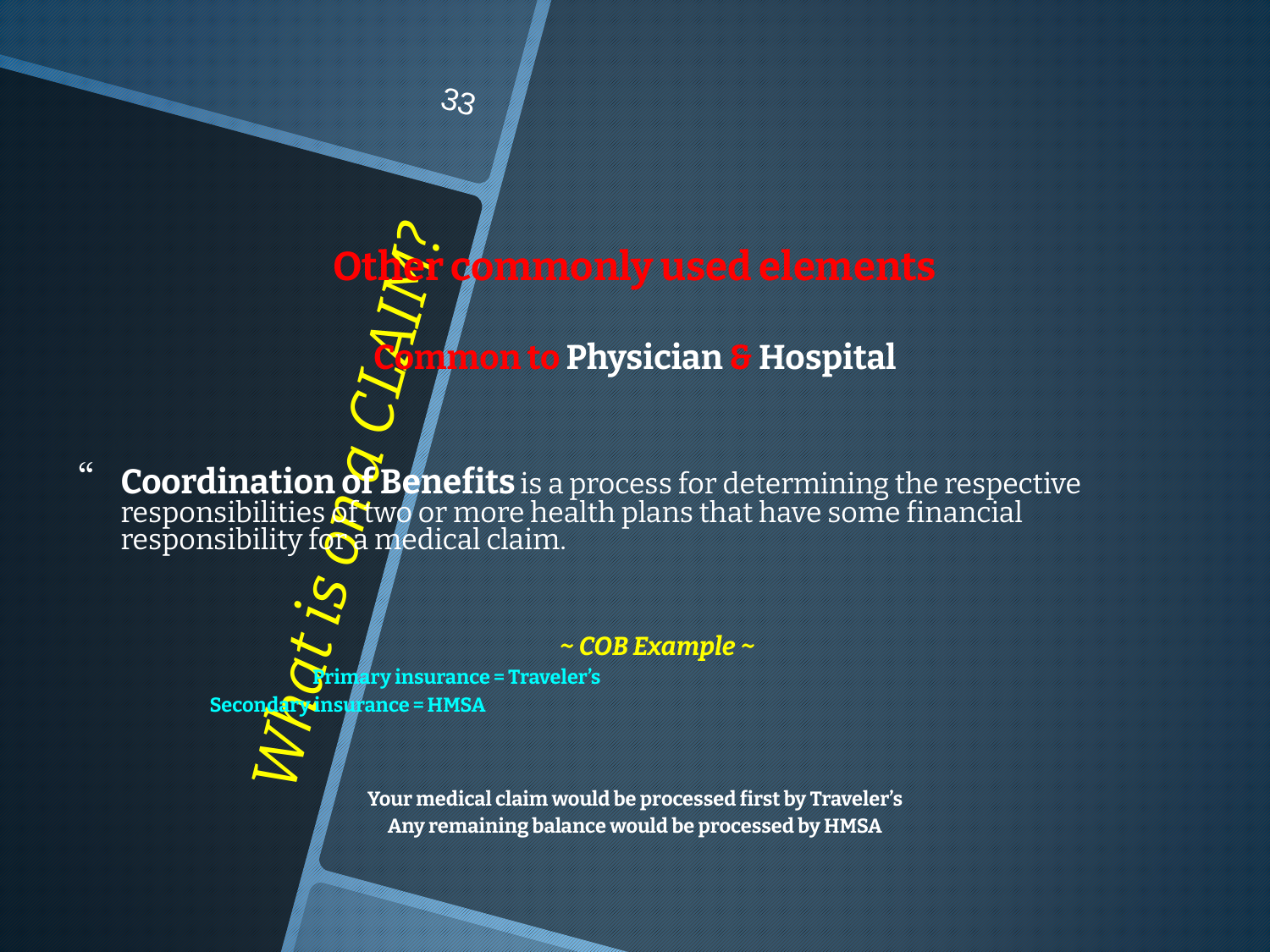

33
Other commonly used elements

Common to Physician & Hospital

Coordination of Benefits is a process for determining the respective responsibilities of two or more health plans that have some financial responsibility for a medical claim.

	~ COB Example ~
                      	Primary insurance = Traveler’s
			Secondary insurance = HMSA

Your medical claim would be processed first by Traveler’s
Any remaining balance would be processed by HMSA

# What is on a CLAIM?